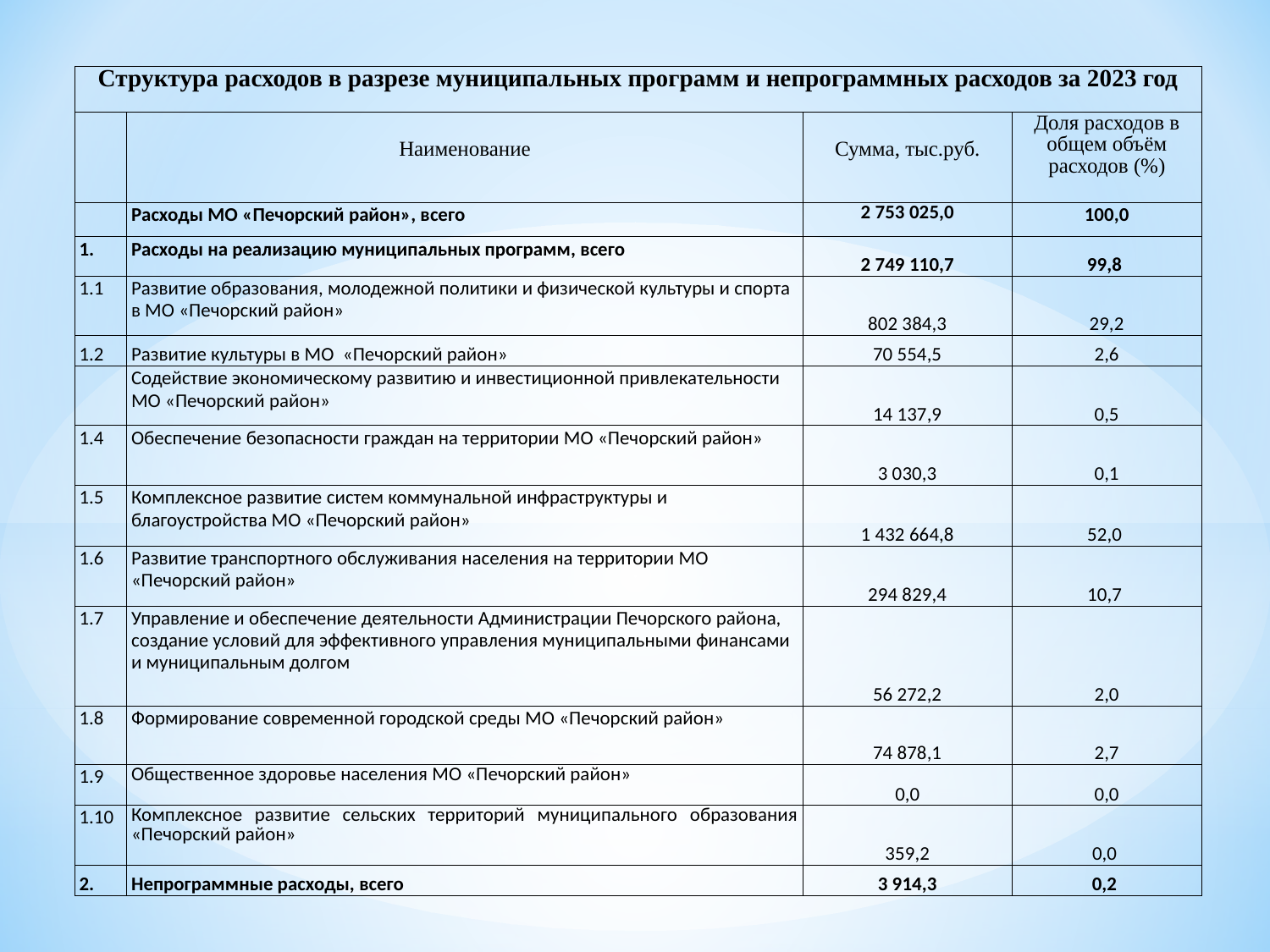

| Структура расходов в разрезе муниципальных программ и непрограммных расходов за 2023 год |  |  |  |
| --- | --- | --- | --- |
|  | Наименование | Сумма, тыс.руб. | Доля расходов в общем объём расходов (%) |
|  | Расходы МО «Печорский район», всего | 2 753 025,0 | 100,0 |
| 1. | Расходы на реализацию муниципальных программ, всего | 2 749 110,7 | 99,8 |
| 1.1 | Развитие образования, молодежной политики и физической культуры и спорта в МО «Печорский район» | 802 384,3 | 29,2 |
| 1.2 | Развитие культуры в МО «Печорский район» | 70 554,5 | 2,6 |
|  | Содействие экономическому развитию и инвестиционной привлекательности МО «Печорский район» | 14 137,9 | 0,5 |
| 1.4 | Обеспечение безопасности граждан на территории МО «Печорский район» | 3 030,3 | 0,1 |
| 1.5 | Комплексное развитие систем коммунальной инфраструктуры и благоустройства МО «Печорский район» | 1 432 664,8 | 52,0 |
| 1.6 | Развитие транспортного обслуживания населения на территории МО «Печорский район» | 294 829,4 | 10,7 |
| 1.7 | Управление и обеспечение деятельности Администрации Печорского района, создание условий для эффективного управления муниципальными финансами и муниципальным долгом | 56 272,2 | 2,0 |
| 1.8 | Формирование современной городской среды МО «Печорский район» | 74 878,1 | 2,7 |
| 1.9 | Общественное здоровье населения МО «Печорский район» | 0,0 | 0,0 |
| 1.10 | Комплексное развитие сельских территорий муниципального образования «Печорский район» | 359,2 | 0,0 |
| 2. | Непрограммные расходы, всего | 3 914,3 | 0,2 |